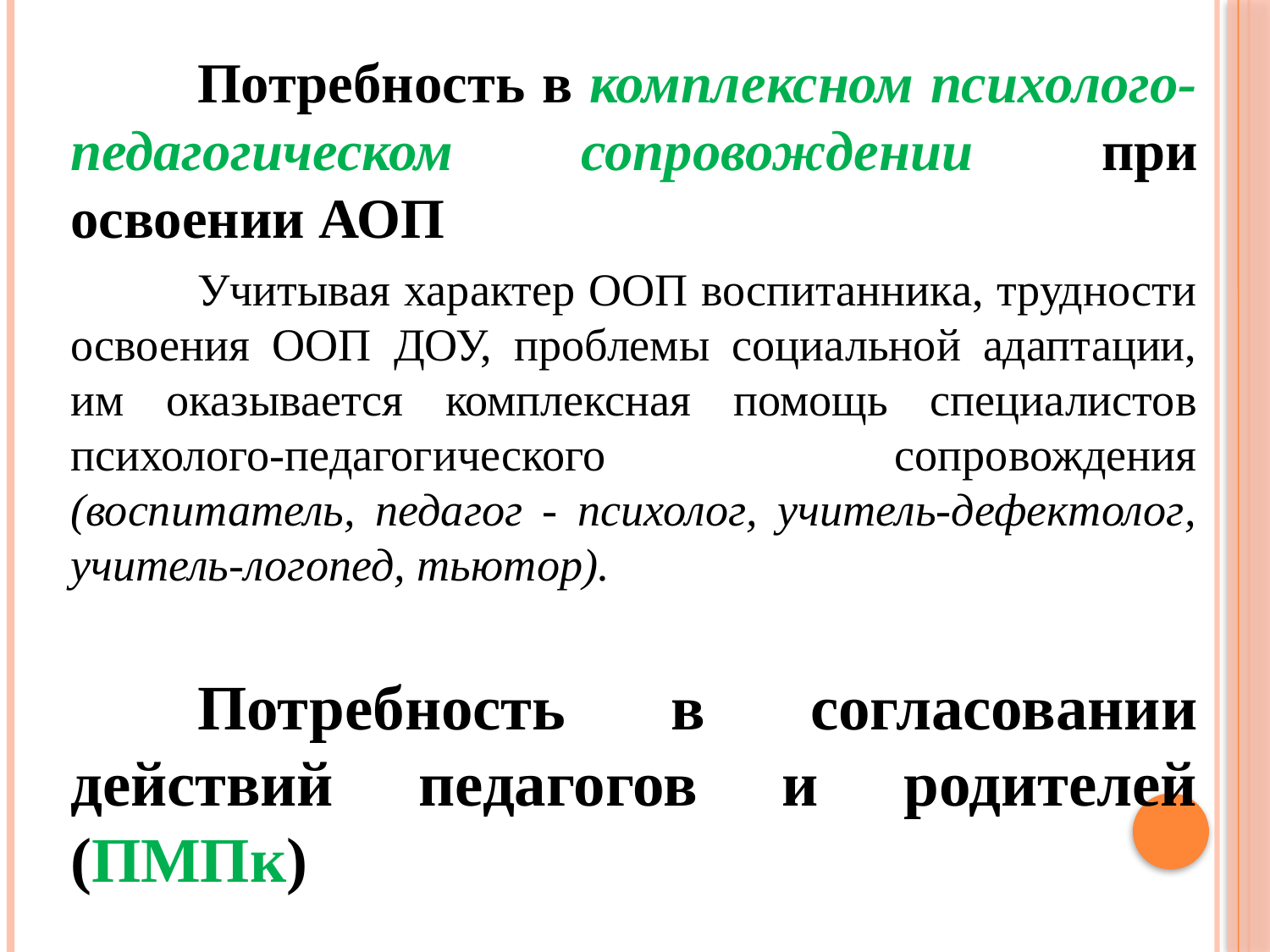

Потребность в комплексном психолого-педагогическом сопровождении при освоении АОП
		Учитывая характер ООП воспитанника, трудности освоения ООП ДОУ, проблемы социальной адаптации, им оказывается комплексная помощь специалистов психолого-педагогического сопровождения (воспитатель, педагог - психолог, учитель-дефектолог, учитель-логопед, тьютор).

		Потребность в согласовании действий педагогов и родителей (ПМПк)